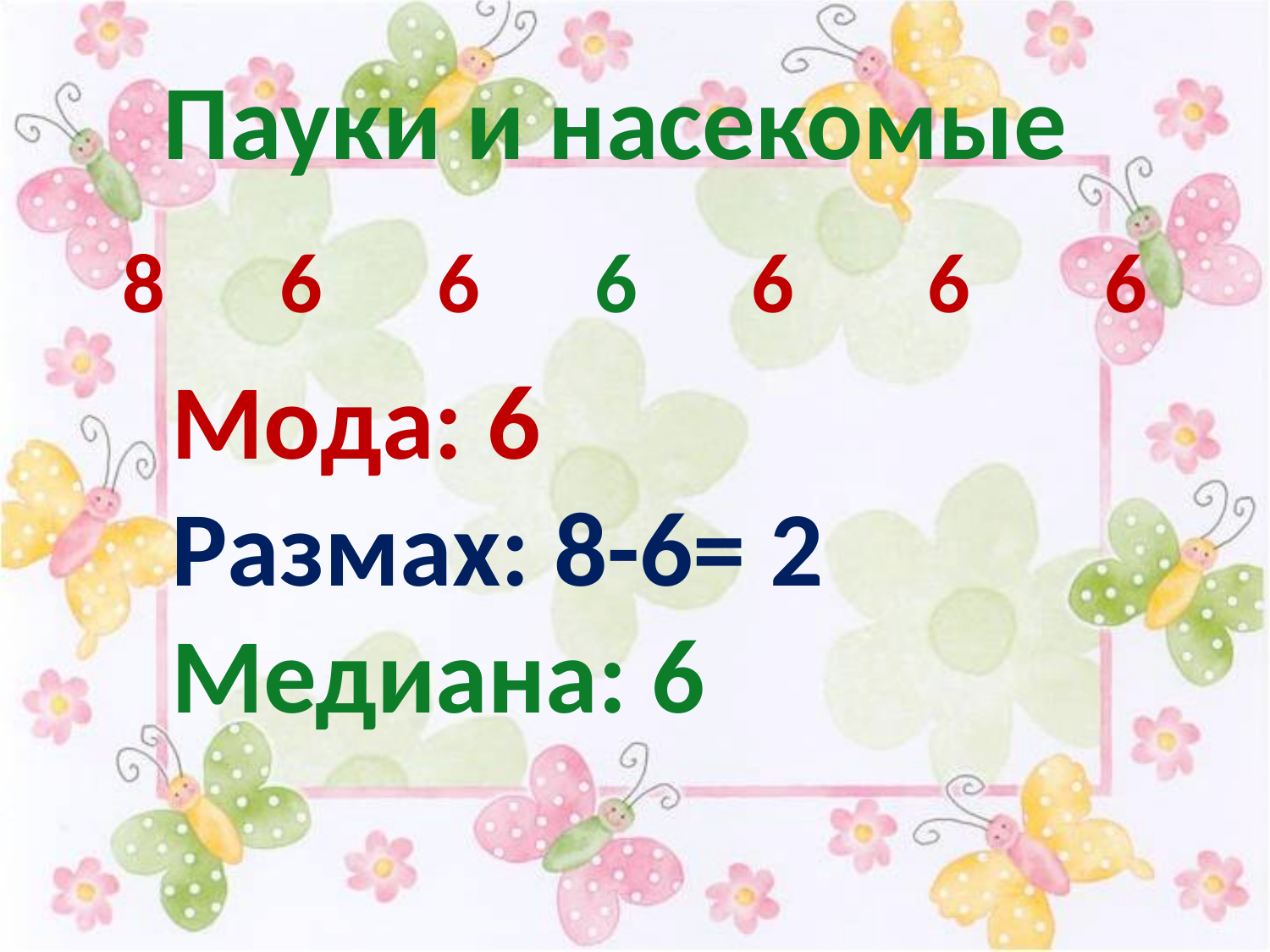

# Пауки и насекомые
8      6      6      6      6       6       6
Мода: 6
Размах: 8-6= 2
Медиана: 6